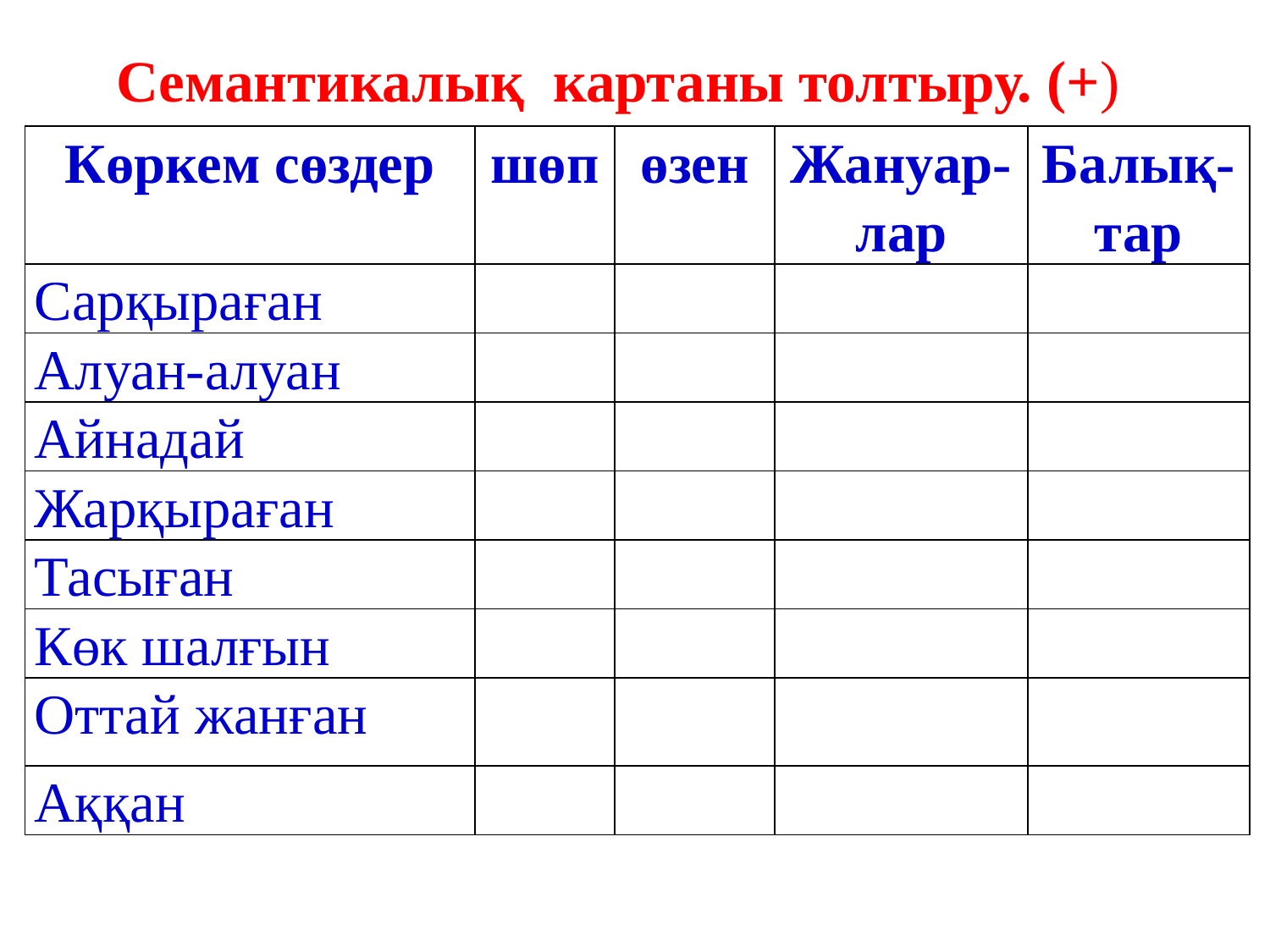

# Семантикалық  картаны толтыру. (+)
| Көркем сөздер | шөп | өзен | Жануар-лар | Балық-тар |
| --- | --- | --- | --- | --- |
| Сарқыраған |  |  |  |  |
| Алуан-алуан |  |  |  |  |
| Айнадай |  |  |  |  |
| Жарқыраған |  |  |  |  |
| Тасыған |  |  |  |  |
| Көк шалғын |  |  |  |  |
| Оттай жанған |  |  |  |  |
| Аққан |  |  |  |  |